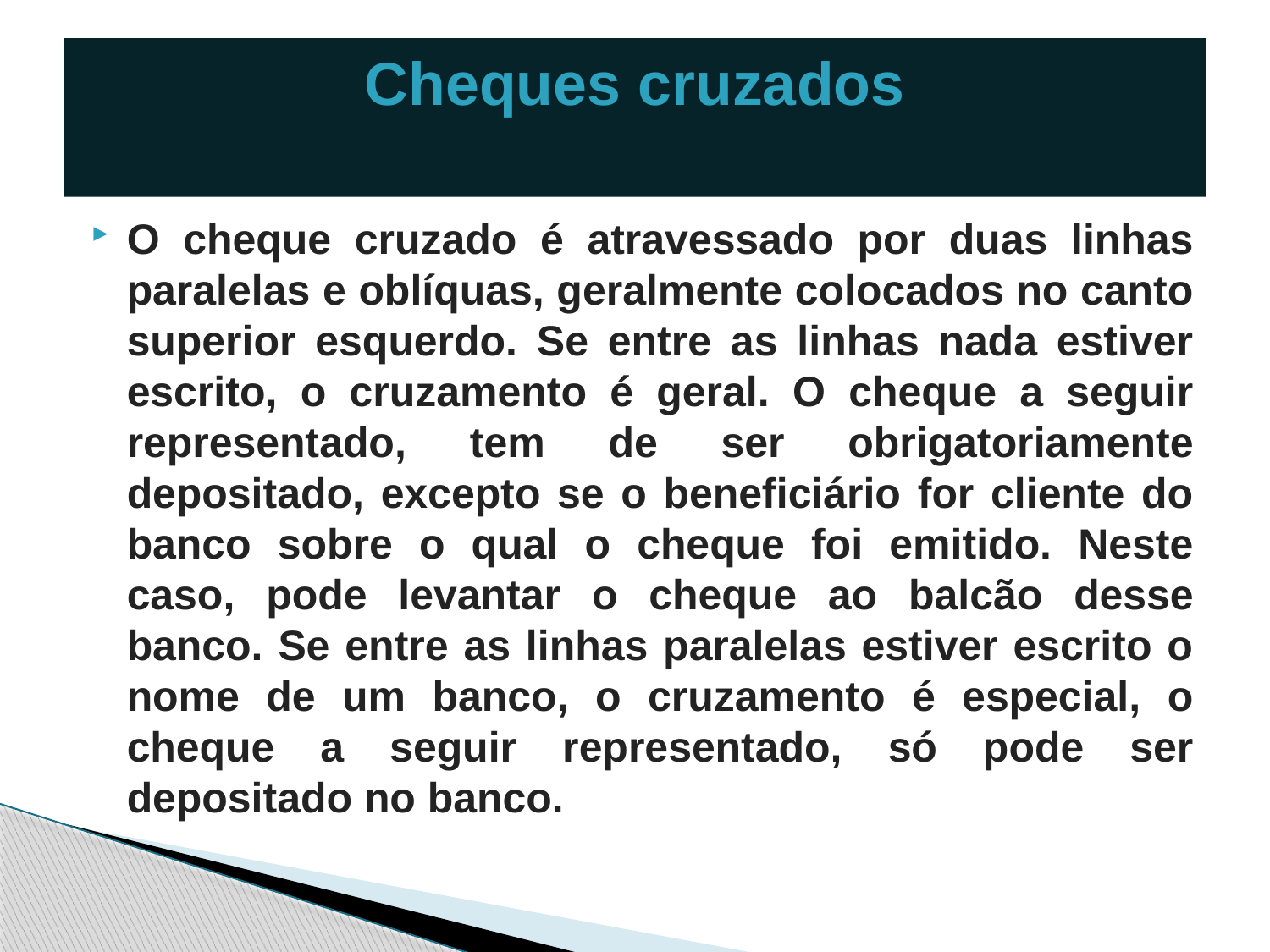

# Cheques cruzados
O cheque cruzado é atravessado por duas linhas paralelas e oblíquas, geralmente colocados no canto superior esquerdo. Se entre as linhas nada estiver escrito, o cruzamento é geral. O cheque a seguir representado, tem de ser obrigatoriamente depositado, excepto se o beneficiário for cliente do banco sobre o qual o cheque foi emitido. Neste caso, pode levantar o cheque ao balcão desse banco. Se entre as linhas paralelas estiver escrito o nome de um banco, o cruzamento é especial, o cheque a seguir representado, só pode ser depositado no banco.